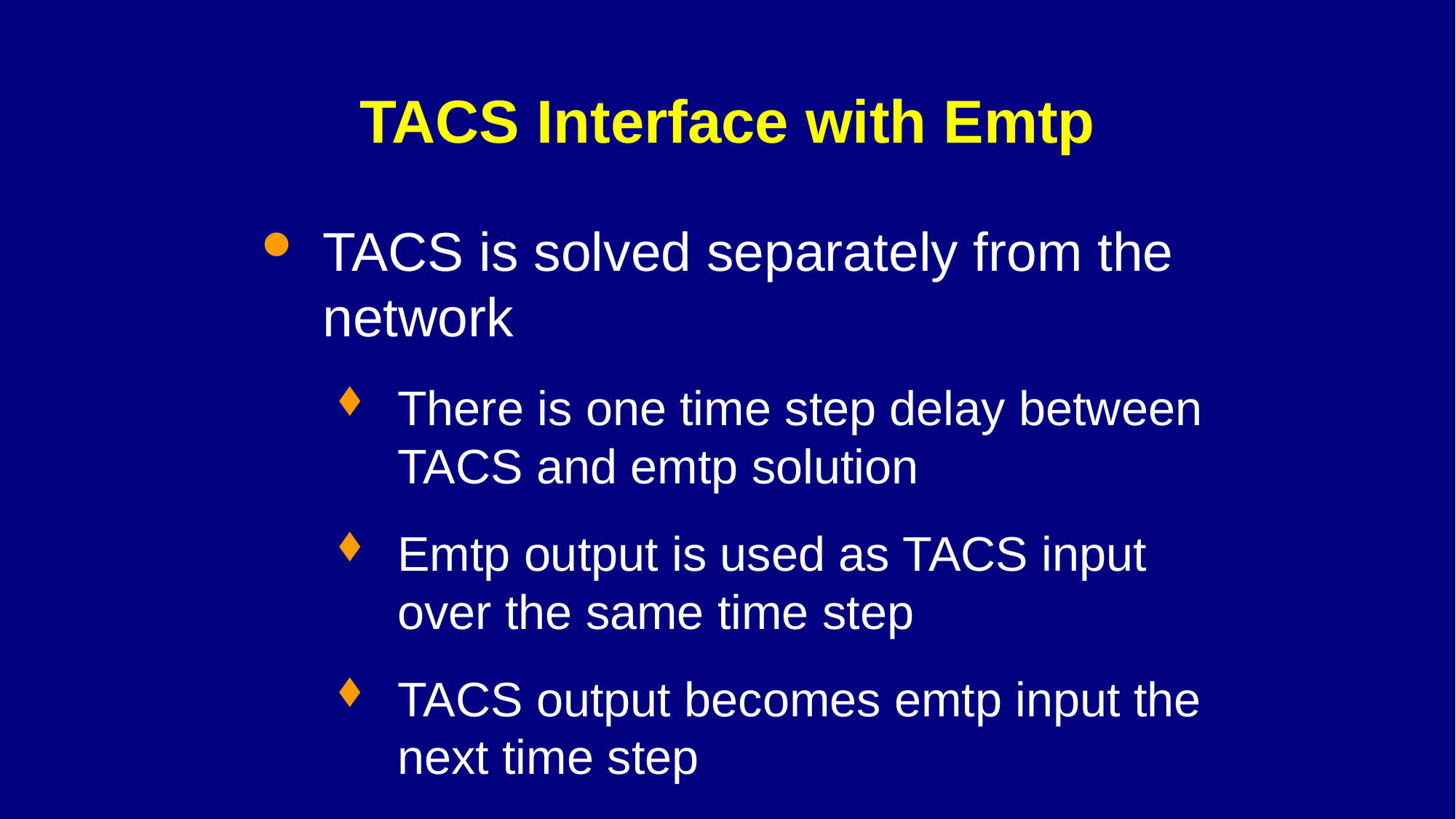

# TACS Interface with Emtp
TACS is solved separately from the network
There is one time step delay between TACS and emtp solution
Emtp output is used as TACS input over the same time step
TACS output becomes emtp input the next time step